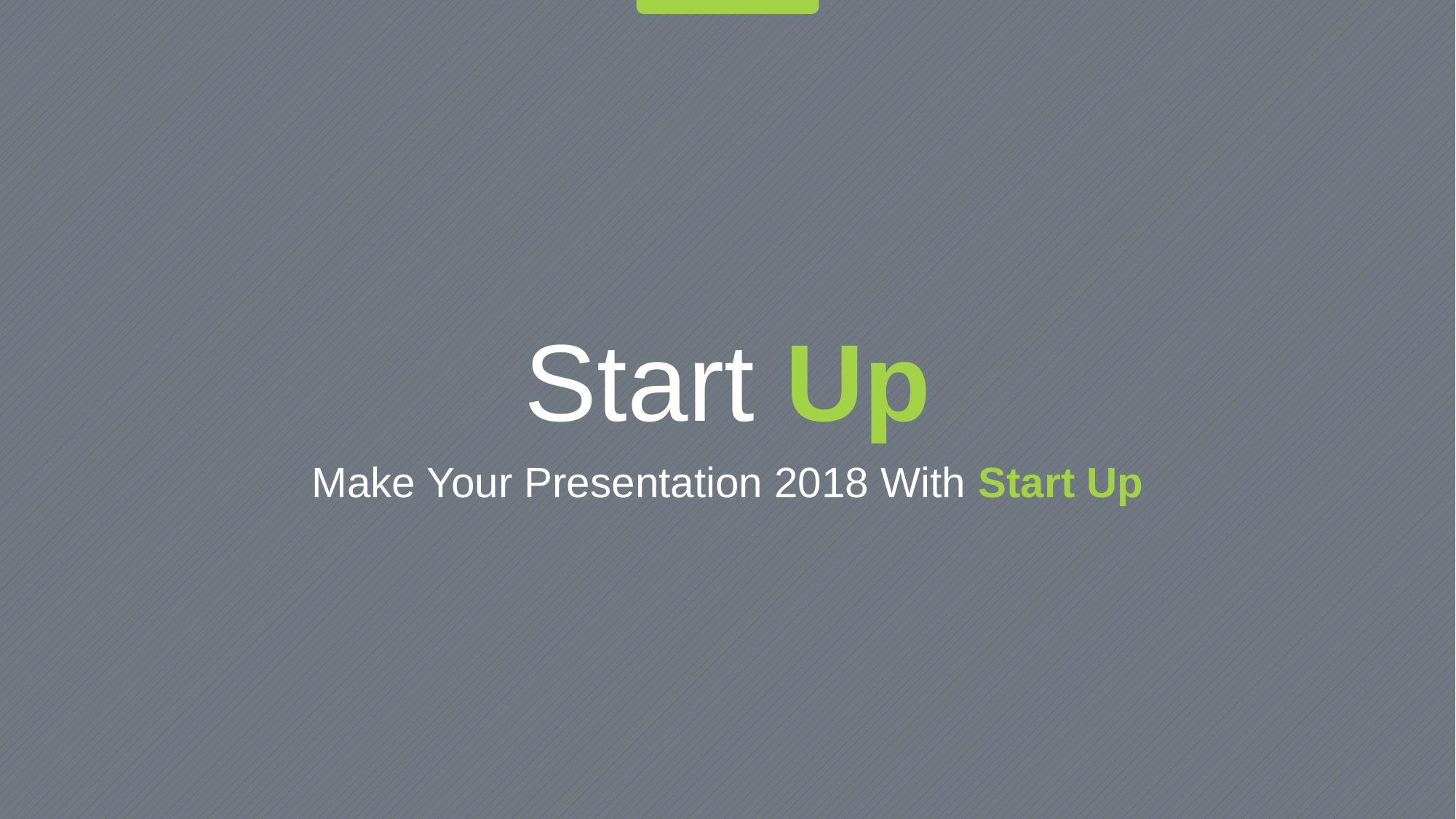

Start Up
Make Your Presentation 2018 With Start Up